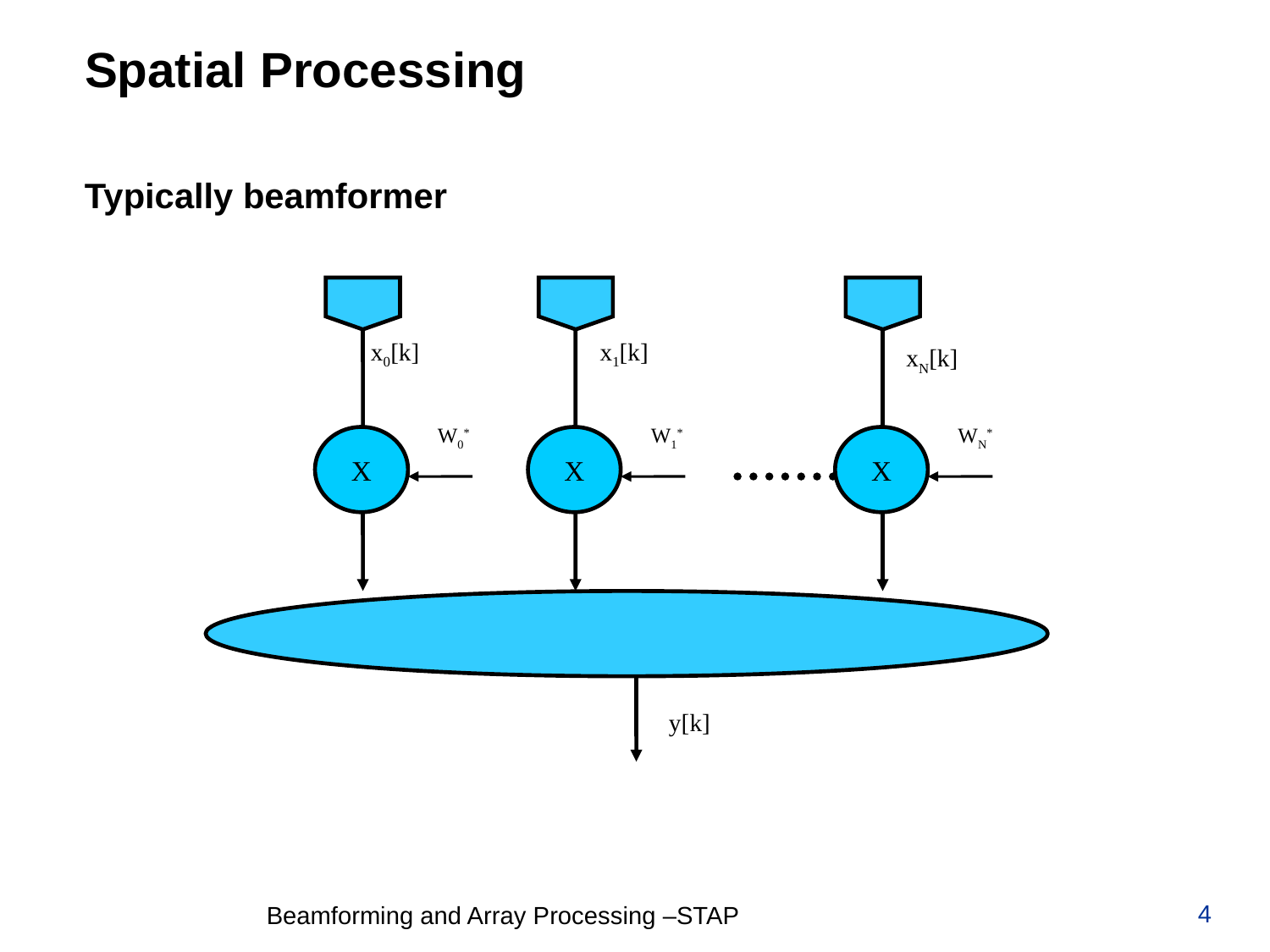

# Spatial Processing
Typically beamformer

W0*
X

x1[k]
W1*
X

xN[k]
WN*
X

x0[k]

y[k]
4